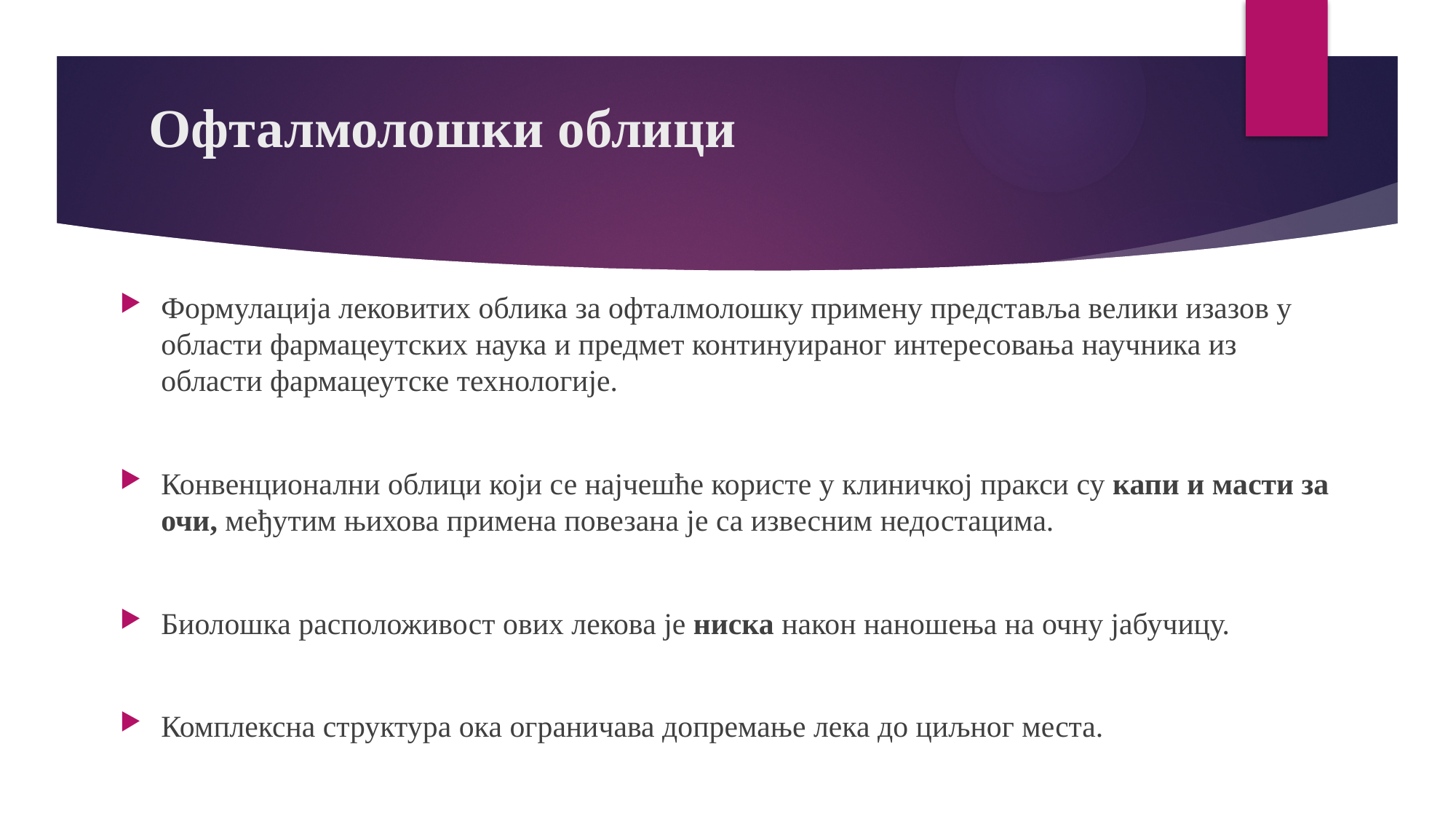

# Офталмолошки облици
Формулација лековитих облика за офталмолошку примену представља велики изазов у области фармацеутских наука и предмет континуираног интересовања научника из области фармацеутске технологије.

Конвенционални облици који се најчешће користе у клиничкој пракси су капи и масти за очи, међутим њихова примена повезана је са извесним недостацима.

Биолошка расположивост ових лекова је ниска након наношења на очну јабучицу.

Комплексна структура ока ограничава допремање лека до циљног места.